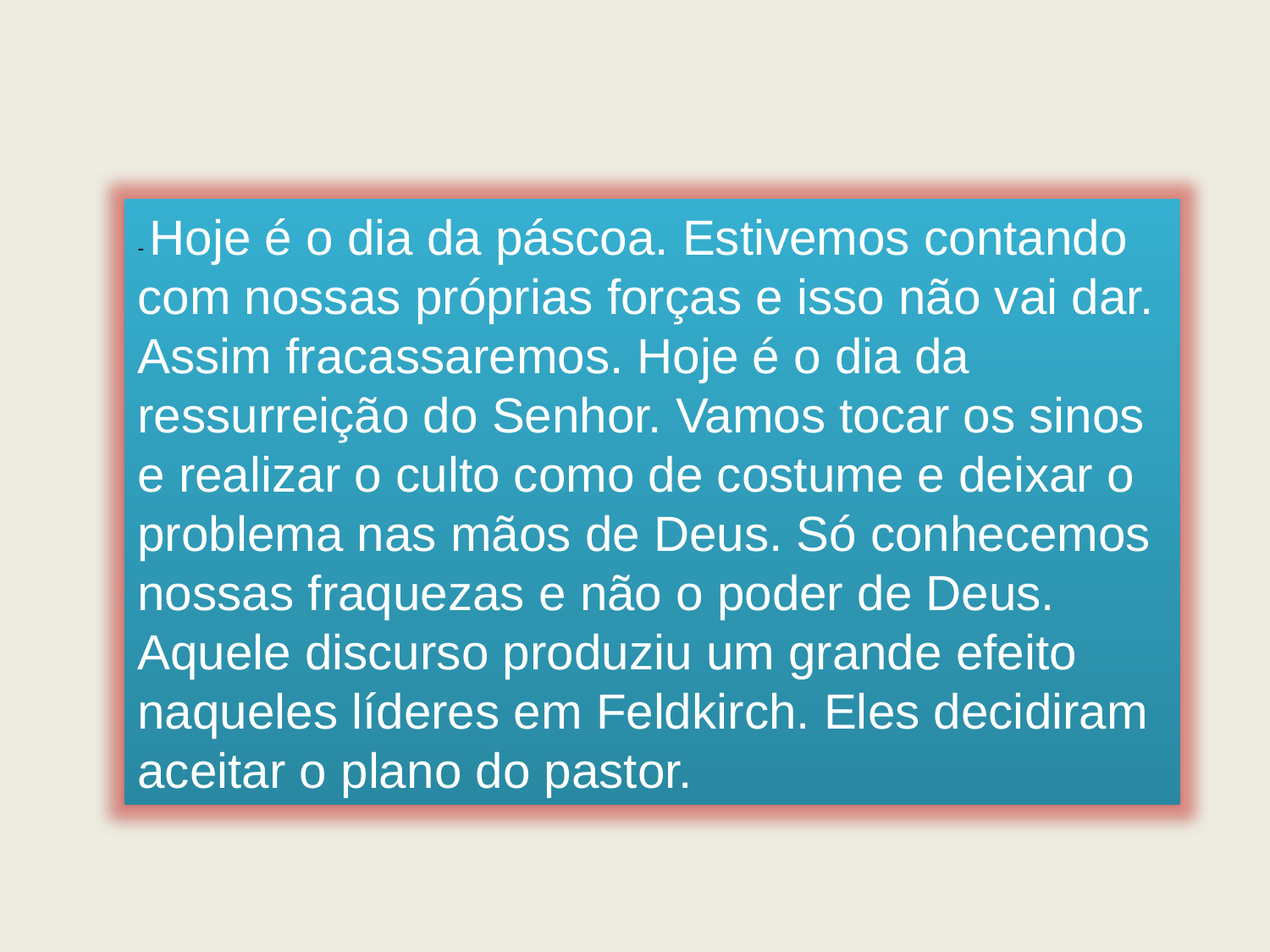

- Hoje é o dia da páscoa. Estivemos contando com nossas próprias forças e isso não vai dar. Assim fracassaremos. Hoje é o dia da ressurreição do Senhor. Vamos tocar os sinos e realizar o culto como de costume e deixar o problema nas mãos de Deus. Só conhecemos nossas fraquezas e não o poder de Deus. Aquele discurso produziu um grande efeito naqueles líderes em Feldkirch. Eles decidiram aceitar o plano do pastor.